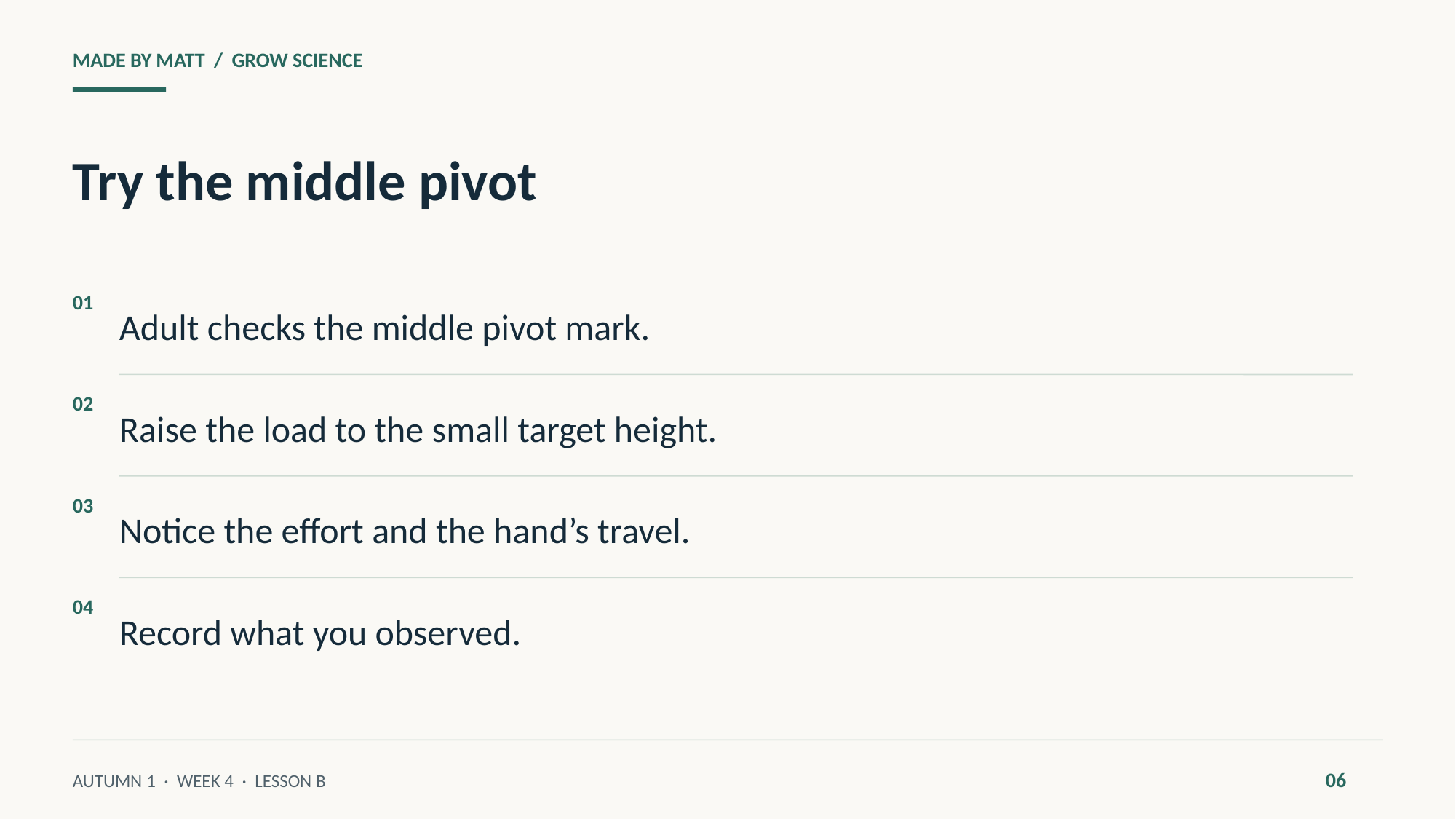

MADE BY MATT  /  GROW SCIENCE

Try the middle pivot
Adult checks the middle pivot mark.
01

Raise the load to the small target height.
02

Notice the effort and the hand’s travel.
03

Record what you observed.
04

06
AUTUMN 1  ·  WEEK 4  ·  LESSON B